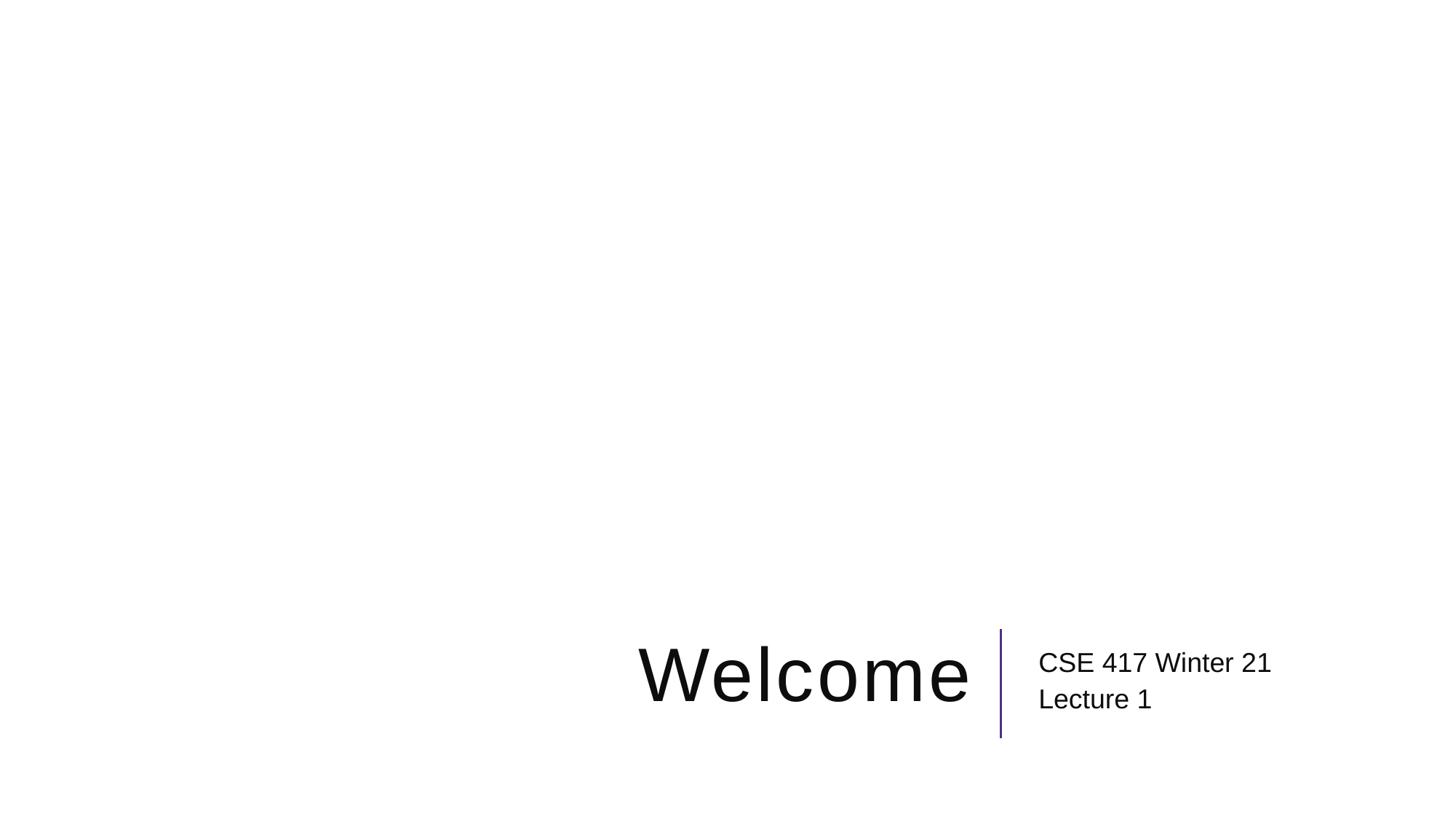

# Welcome
CSE 417 Winter 21
Lecture 1